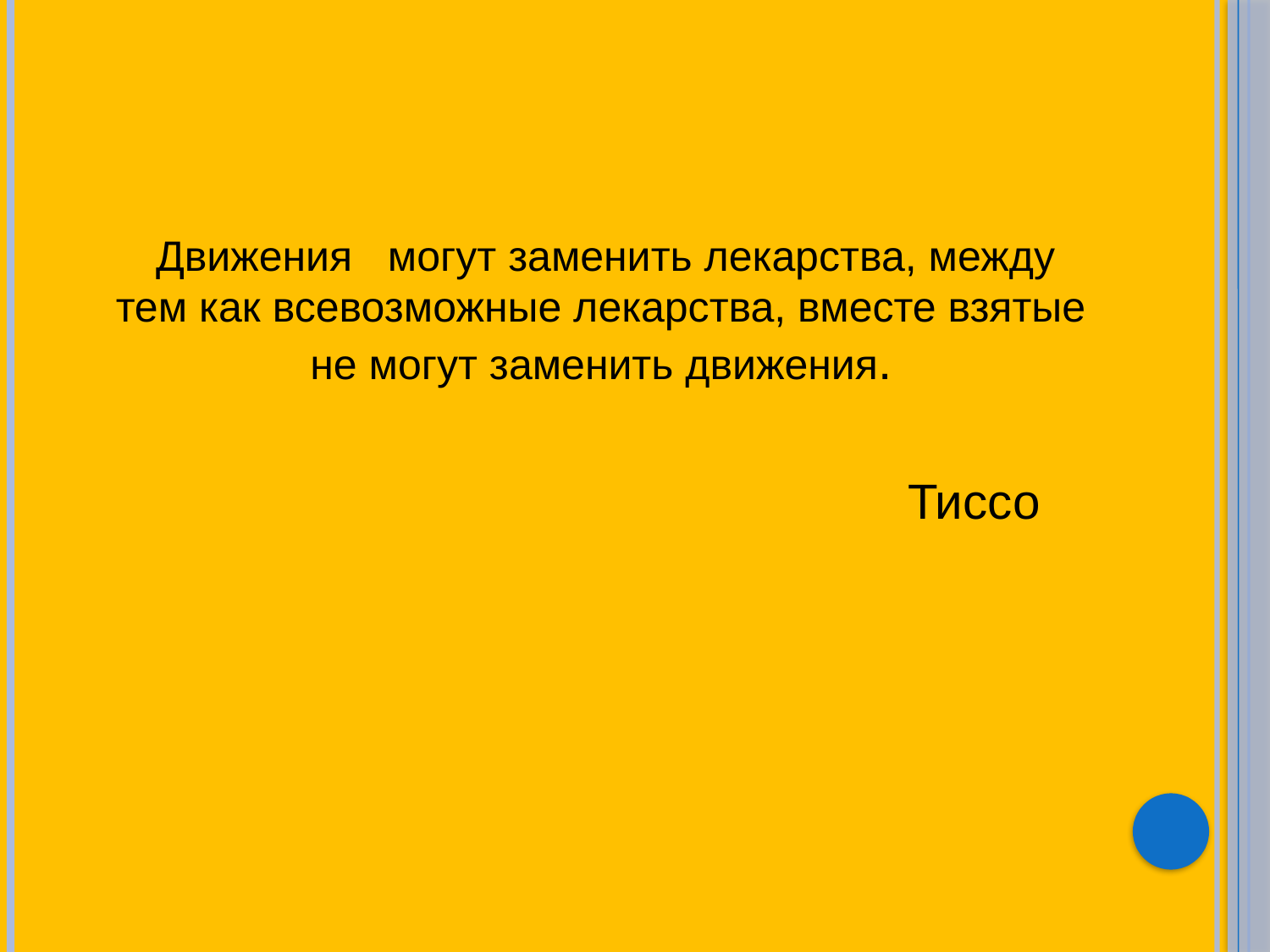

#
    Движения   могут заменить лекарства, между тем как всевозможные лекарства, вместе взятые не могут заменить движения.

                                                            Тиссо